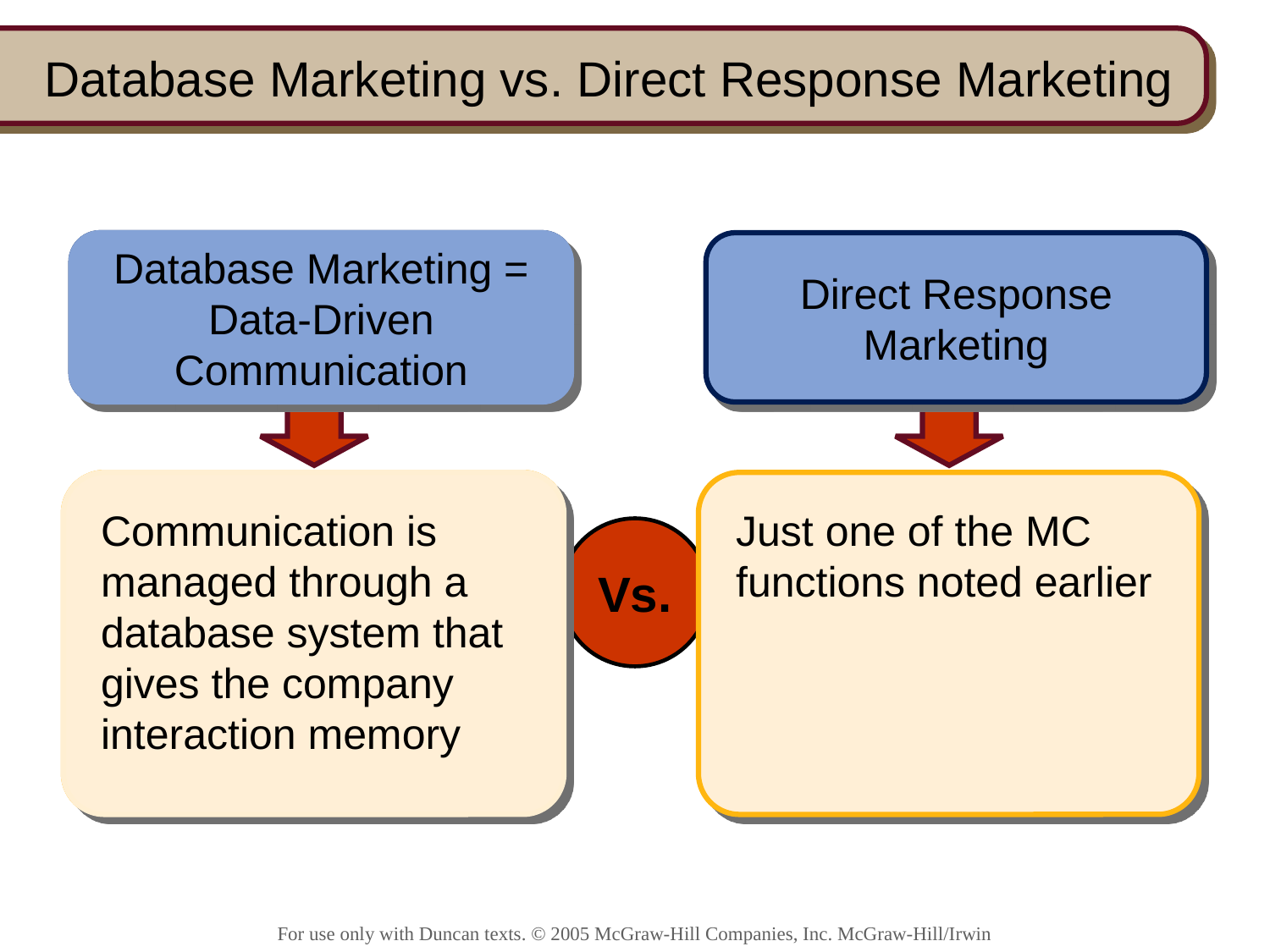

# Database Marketing vs. Direct Response Marketing
Database Marketing = Data-Driven Communication

Communication is managed through a database system that gives the company interaction memory
Database Marketing = Data-Driven Communication
Communication is managed through a database system that gives the company interaction memory
Direct Response Marketing

Just one of the MC functions noted earlier
Vs.